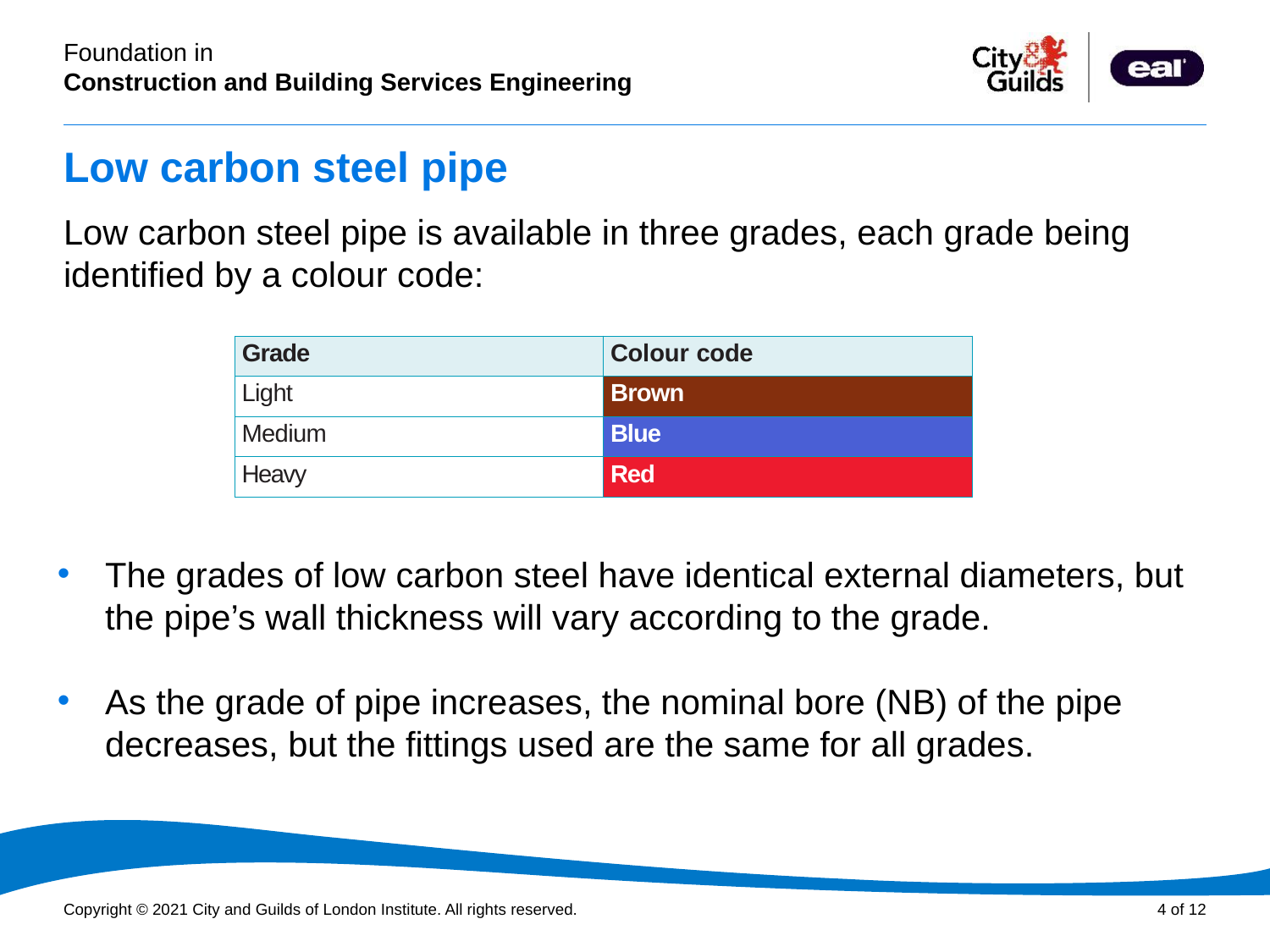

# Low carbon steel pipe
Low carbon steel pipe is available in three grades, each grade being identified by a colour code:

| Grade | Colour code |
| --- | --- |
| Light | Brown |
| Medium | Blue |
| Heavy | Red |
The grades of low carbon steel have identical external diameters, but the pipe’s wall thickness will vary according to the grade.

As the grade of pipe increases, the nominal bore (NB) of the pipe decreases, but the fittings used are the same for all grades.